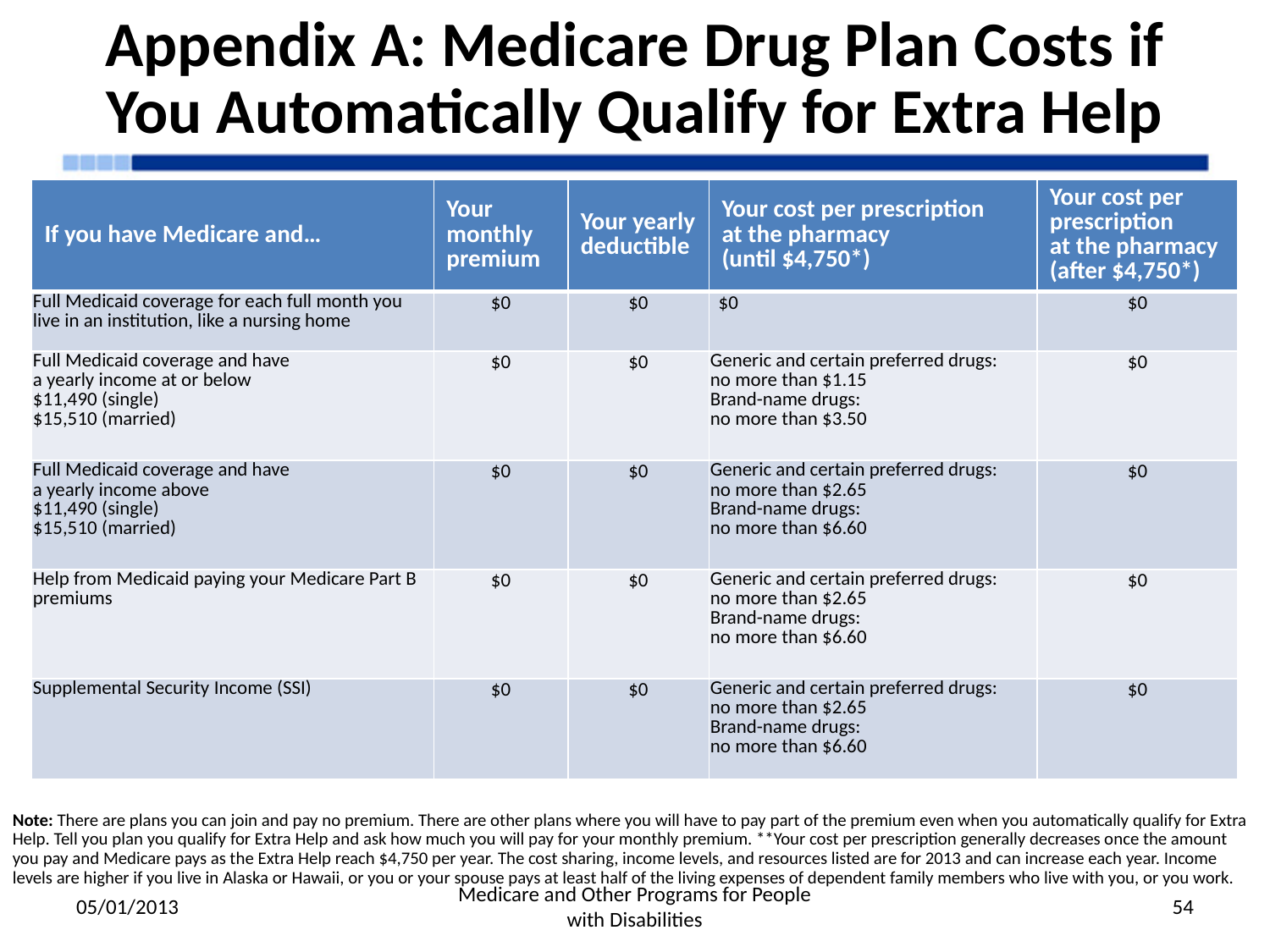

# Appendix A: Medicare Drug Plan Costs if You Automatically Qualify for Extra Help
| If you have Medicare and… | Your monthly premium | Your yearly deductible | Your cost per prescription at the pharmacy (until $4,750\*) | Your cost per prescription at the pharmacy (after $4,750\*) |
| --- | --- | --- | --- | --- |
| Full Medicaid coverage for each full month you live in an institution, like a nursing home | $0 | $0 | $0 | $0 |
| Full Medicaid coverage and have a yearly income at or below $11,490 (single) $15,510 (married) | $0 | $0 | Generic and certain preferred drugs: no more than $1.15 Brand-name drugs: no more than $3.50 | $0 |
| Full Medicaid coverage and have a yearly income above $11,490 (single) $15,510 (married) | $0 | $0 | Generic and certain preferred drugs: no more than $2.65 Brand-name drugs: no more than $6.60 | $0 |
| Help from Medicaid paying your Medicare Part B premiums | $0 | $0 | Generic and certain preferred drugs: no more than $2.65 Brand-name drugs: no more than $6.60 | $0 |
| Supplemental Security Income (SSI) | $0 | $0 | Generic and certain preferred drugs: no more than $2.65 Brand-name drugs: no more than $6.60 | $0 |
Note: There are plans you can join and pay no premium. There are other plans where you will have to pay part of the premium even when you automatically qualify for Extra Help. Tell you plan you qualify for Extra Help and ask how much you will pay for your monthly premium. **Your cost per prescription generally decreases once the amount you pay and Medicare pays as the Extra Help reach $4,750 per year. The cost sharing, income levels, and resources listed are for 2013 and can increase each year. Income levels are higher if you live in Alaska or Hawaii, or you or your spouse pays at least half of the living expenses of dependent family members who live with you, or you work.
05/01/2013
Medicare and Other Programs for People with Disabilities
54